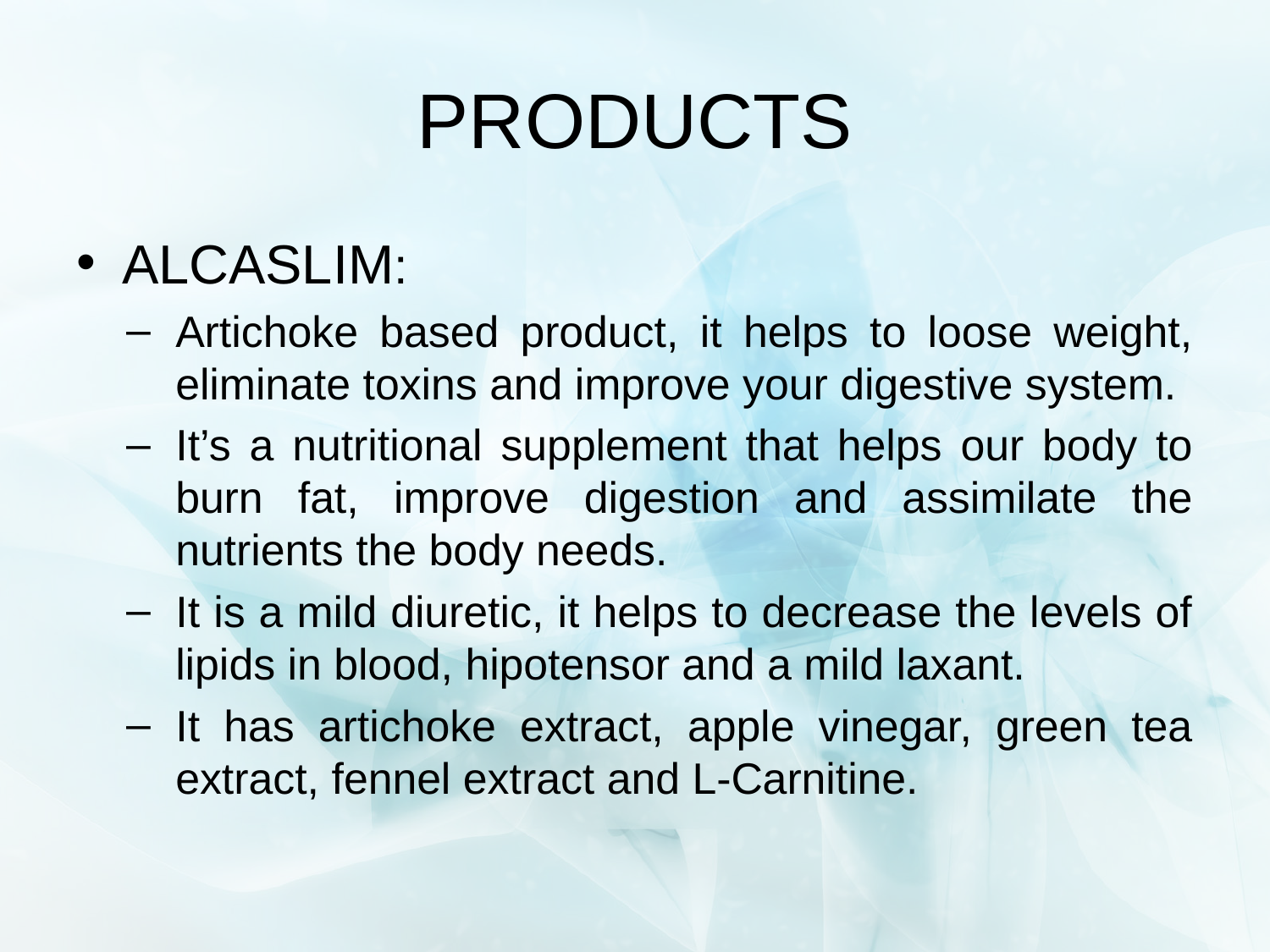

# PRODUCTS
ALCASLIM:
Artichoke based product, it helps to loose weight, eliminate toxins and improve your digestive system.
It’s a nutritional supplement that helps our body to burn fat, improve digestion and assimilate the nutrients the body needs.
It is a mild diuretic, it helps to decrease the levels of lipids in blood, hipotensor and a mild laxant.
It has artichoke extract, apple vinegar, green tea extract, fennel extract and L-Carnitine.